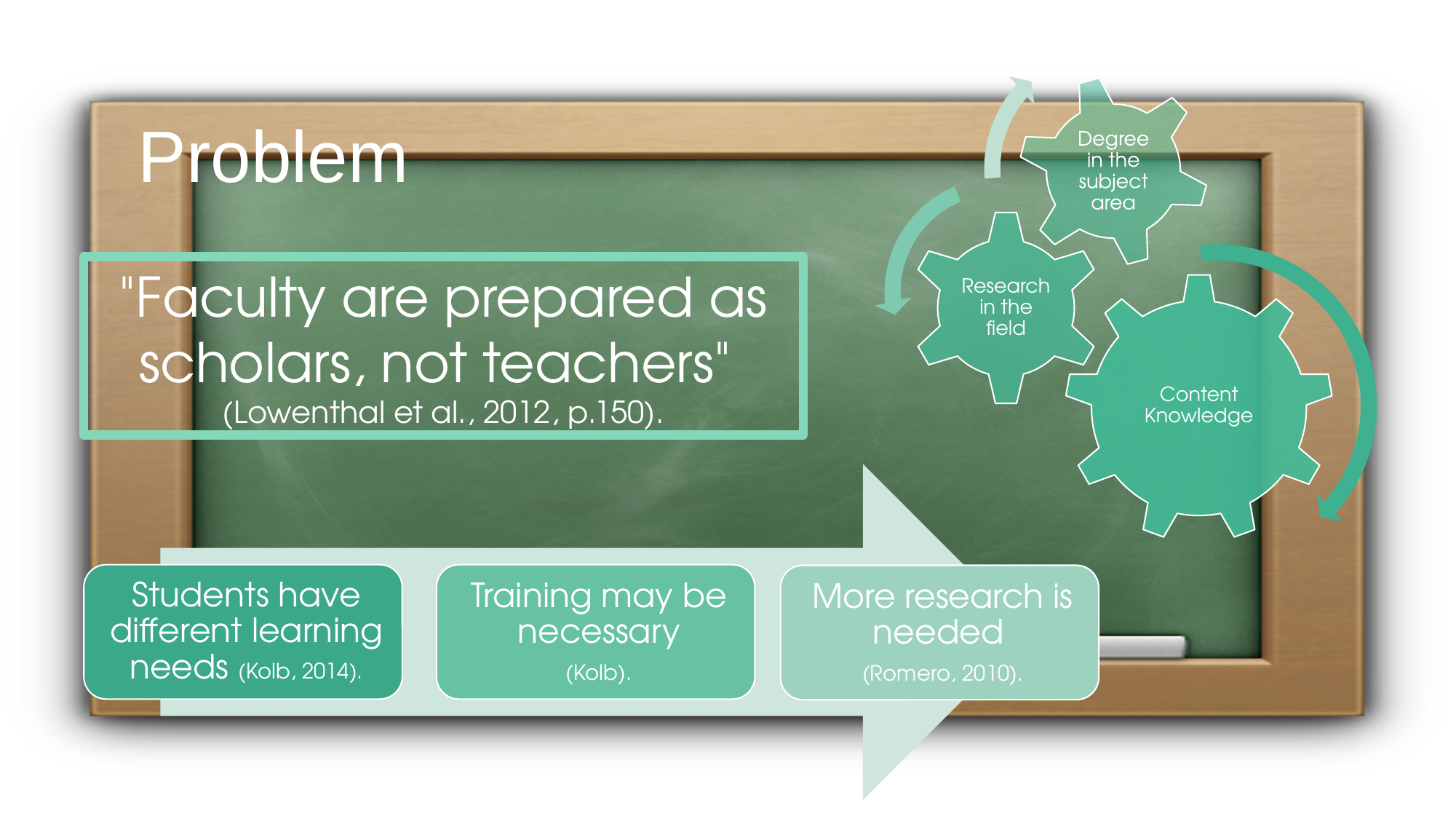

Content Knowledge
Research in the field
Degree in the subject area
# Problem
"Faculty are prepared as scholars, not teachers"
(Lowenthal et al., 2012, p.150).
Students have different learning needs (Kolb, 2014).
Training may be necessary
(Kolb).
More research is needed
(Romero, 2010).